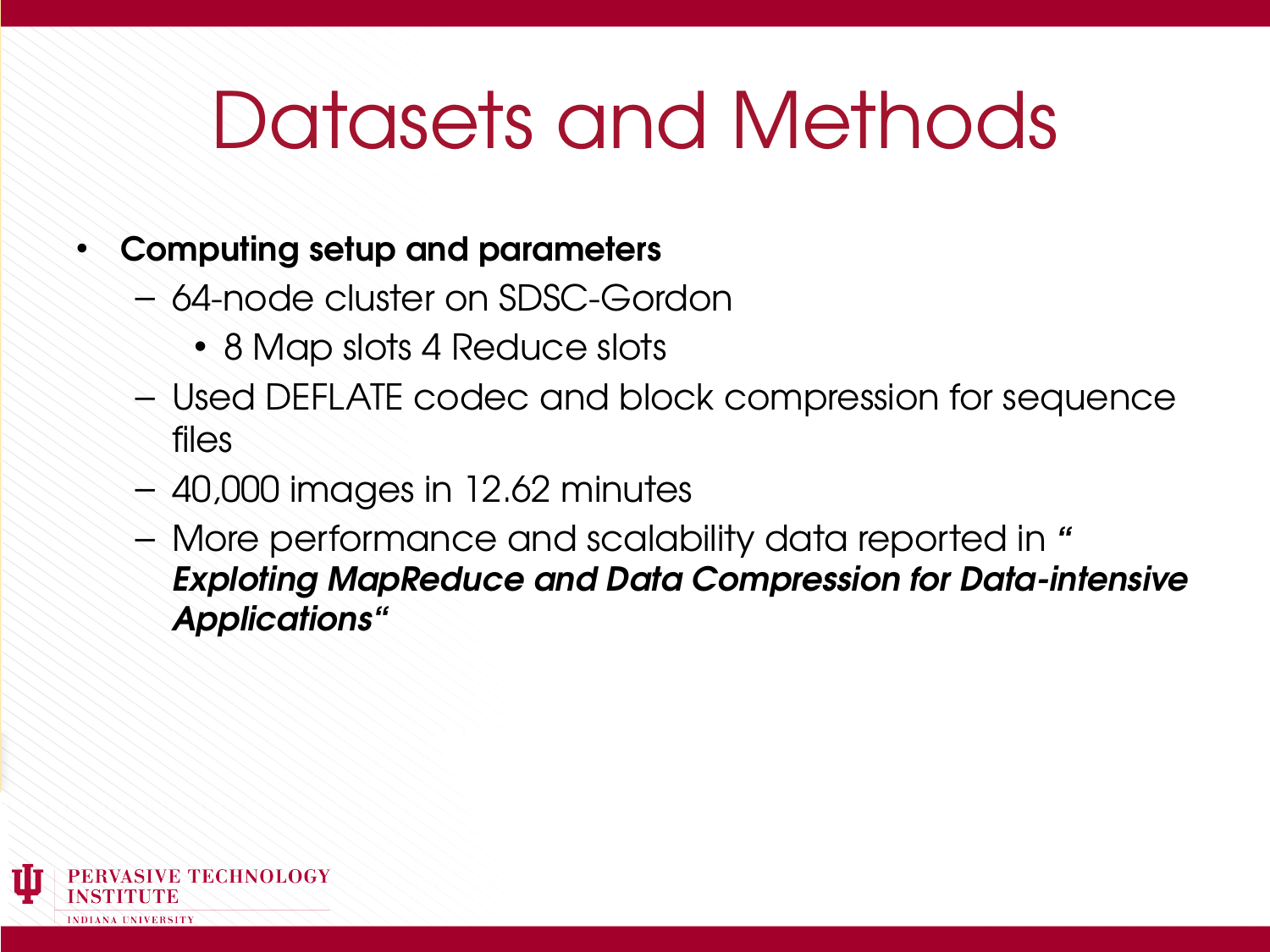

# Datasets and Methods
Computing setup and parameters
64-node cluster on SDSC-Gordon
8 Map slots 4 Reduce slots
Used DEFLATE codec and block compression for sequence files
40,000 images in 12.62 minutes
More performance and scalability data reported in “ Exploting MapReduce and Data Compression for Data-intensive Applications“